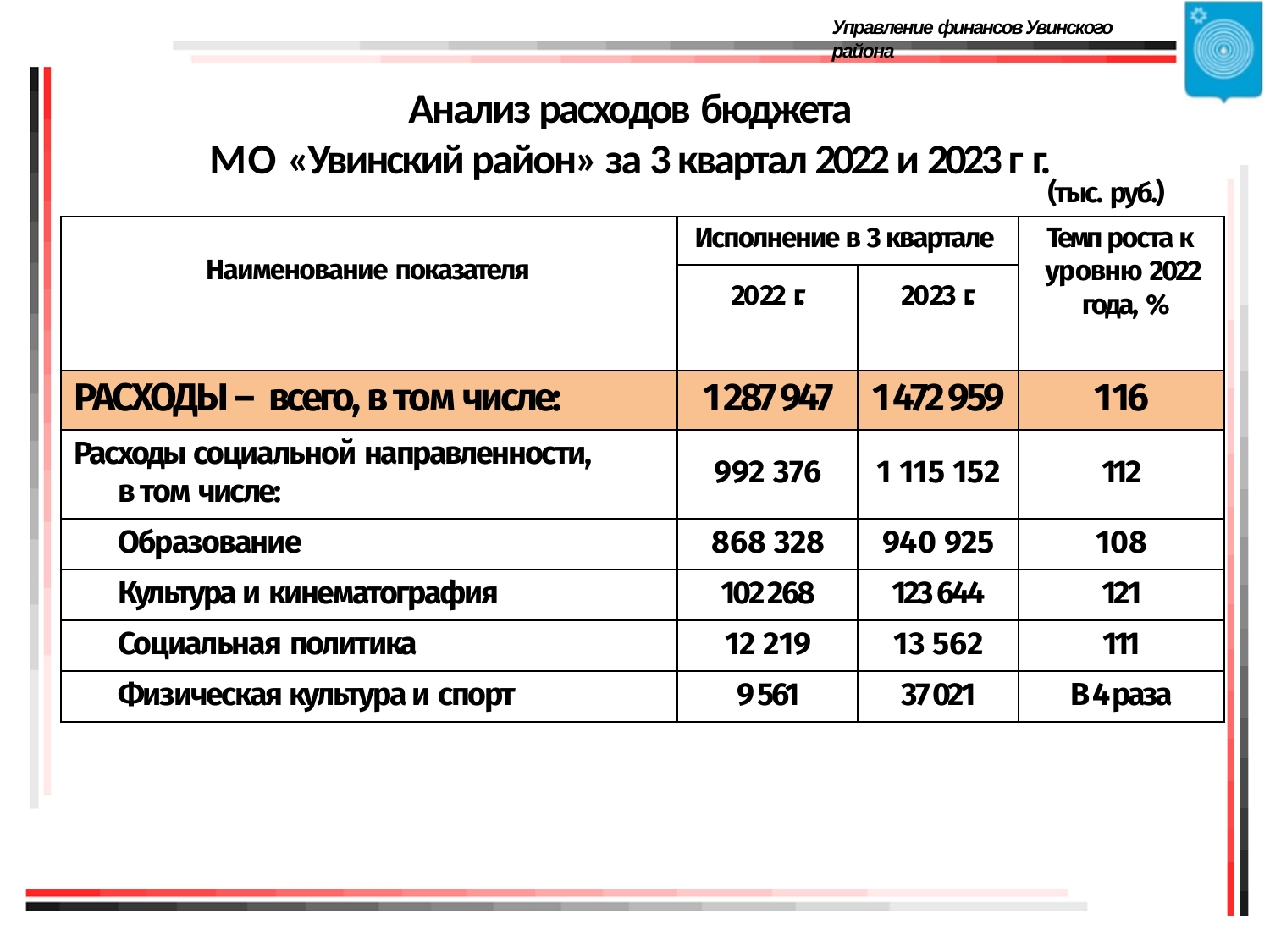

Управление финансов Увинского района

# Анализ расходов бюджета
МО «Увинский район» за 3 квартал 2022 и 2023 г  г.

(тыс. руб.)
| Наименование показателя | Исполнение в 3 квартале |  | Темп роста к уровню 2022 года, % |
| --- | --- | --- | --- |
|  | 2022 г. | 2023 г. |  |
| РАСХОДЫ – всего, в том числе: | 1 287 947 | 1 472 959 | 116 |
| Расходы социальной направленности, в том числе: | 992 376 | 1 115 152 | 112 |
| Образование | 868 328 | 940 925 | 108 |
| Культура и кинематография | 102 268 | 123 644 | 121 |
| Социальная политика | 12 219 | 13 562 | 111 |
| Физическая культура и спорт | 9 561 | 37 021 | В 4 раза |